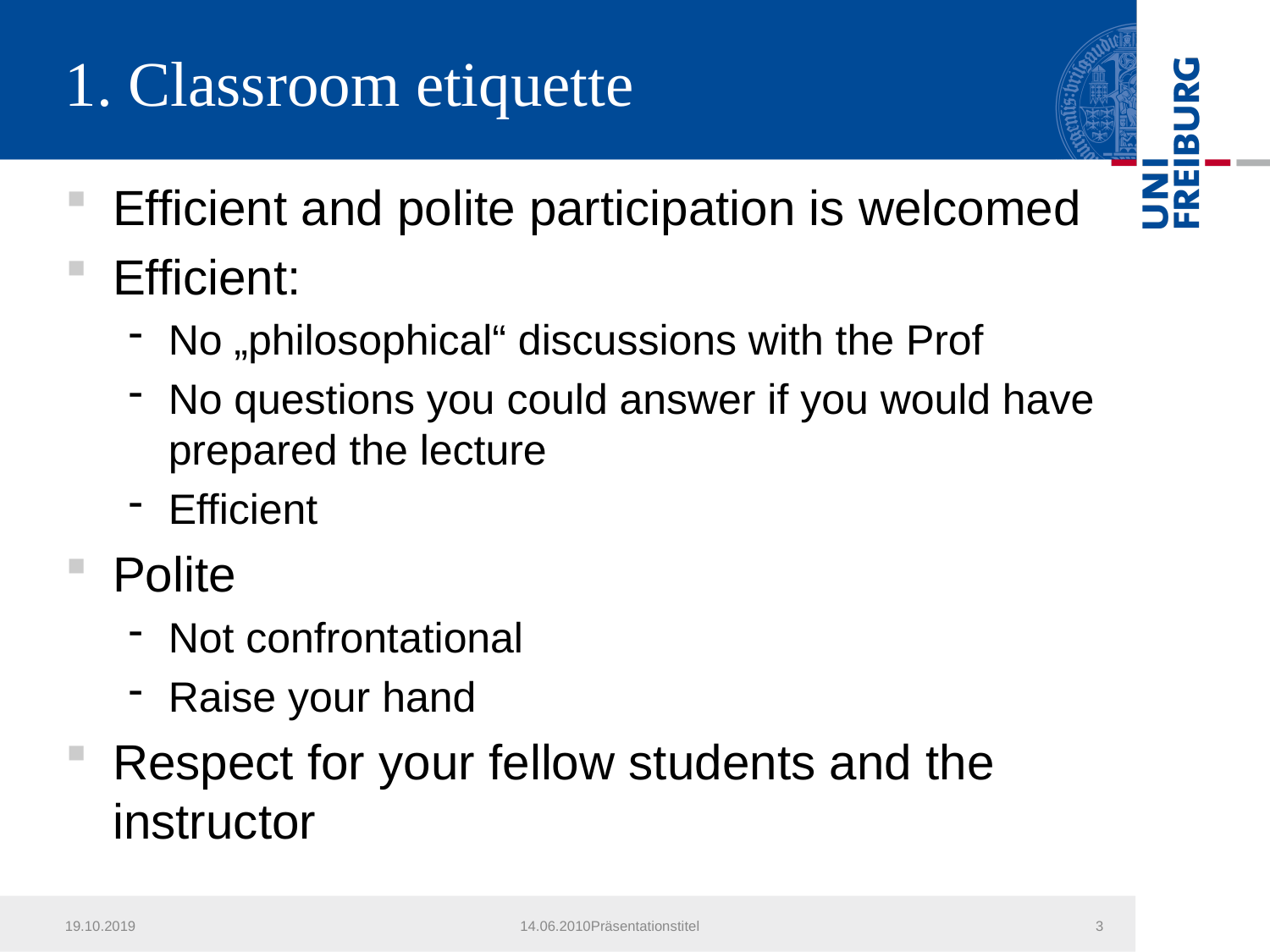

# 1. Classroom etiquette
Efficient and polite participation is welcomed
Efficient:
No „philosophical“ discussions with the Prof
No questions you could answer if you would have prepared the lecture
Efficient
Polite
Not confrontational
Raise your hand
Respect for your fellow students and the instructor

19.10.2019
14.06.2010Präsentationstitel
3